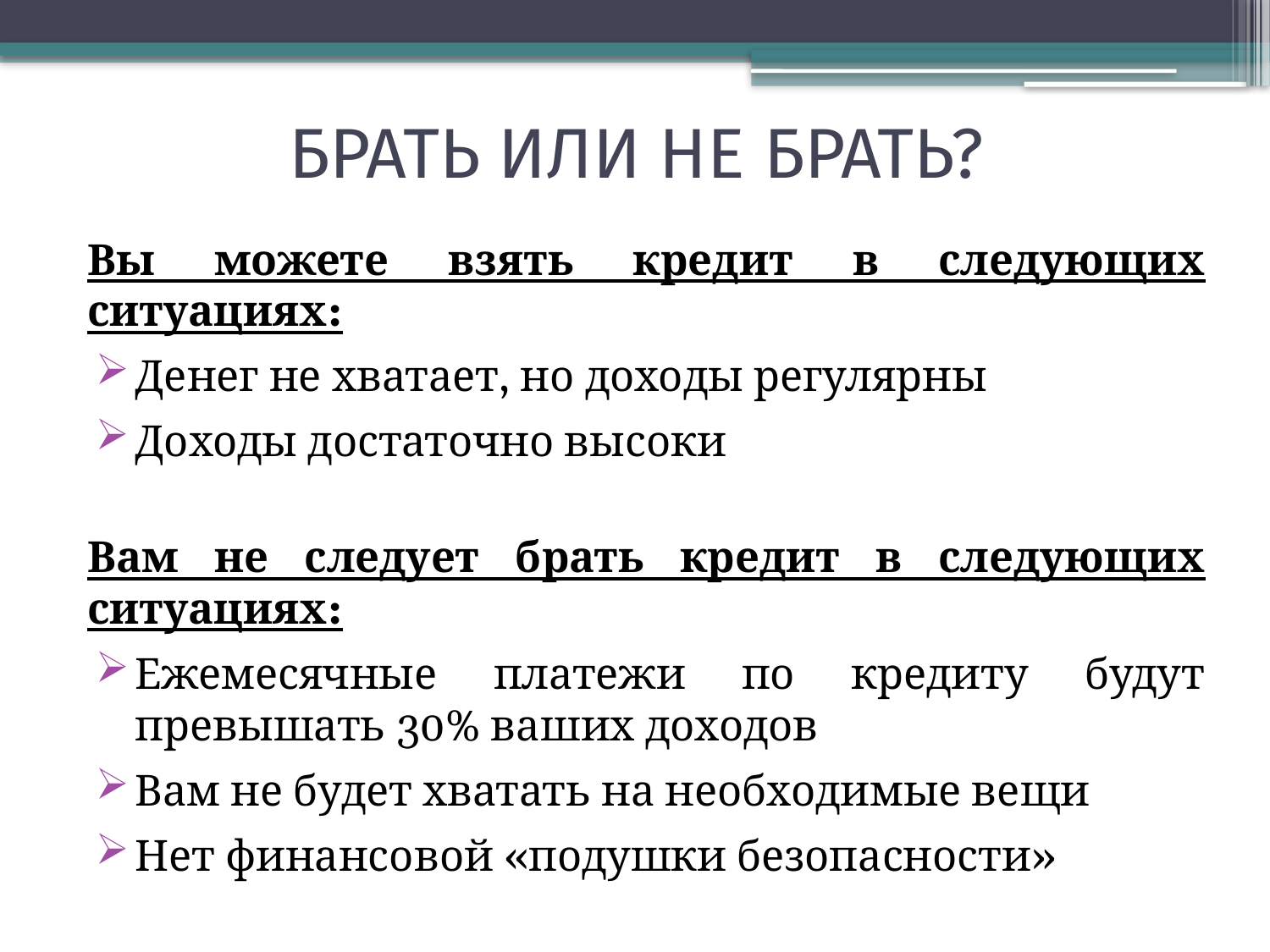

# БРАТЬ ИЛИ НЕ БРАТЬ?
Вы можете взять кредит в следующих ситуациях:
Денег не хватает, но доходы регулярны
Доходы достаточно высоки

Вам не следует брать кредит в следующих ситуациях:
Ежемесячные платежи по кредиту будут превышать 30% ваших доходов
Вам не будет хватать на необходимые вещи
Нет финансовой «подушки безопасности»